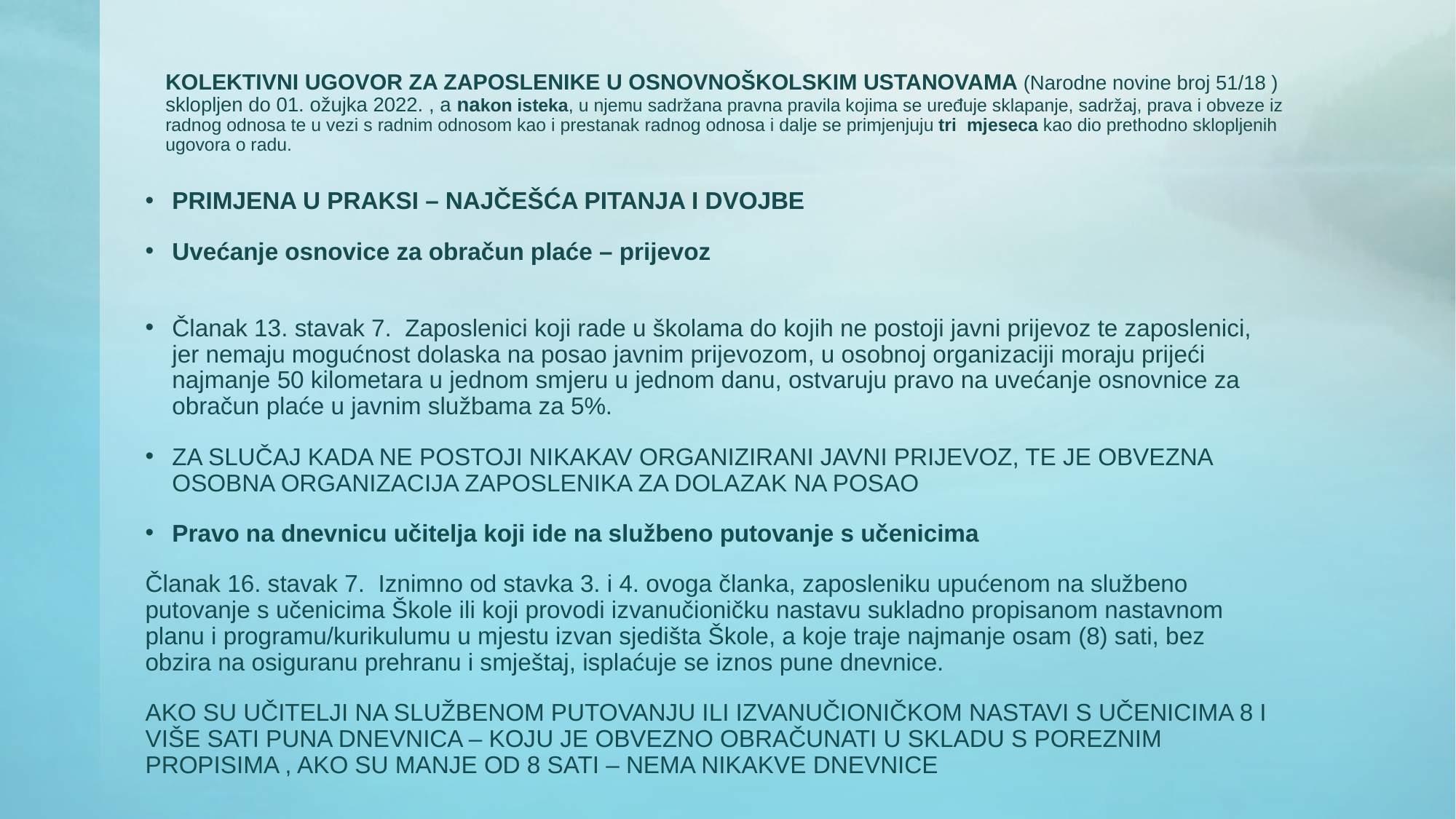

# KOLEKTIVNI UGOVOR ZA ZAPOSLENIKE U OSNOVNOŠKOLSKIM USTANOVAMA (Narodne novine broj 51/18 ) sklopljen do 01. ožujka 2022. , a nakon isteka, u njemu sadržana pravna pravila kojima se uređuje sklapanje, sadržaj, prava i obveze iz radnog odnosa te u vezi s radnim odnosom kao i prestanak radnog odnosa i dalje se primjenjuju tri  mjeseca kao dio prethodno sklopljenih ugovora o radu.
PRIMJENA U PRAKSI – NAJČEŠĆA PITANJA I DVOJBE
Uvećanje osnovice za obračun plaće – prijevoz
Članak 13. stavak 7.  Zaposlenici koji rade u školama do kojih ne postoji javni prijevoz te zaposlenici, jer nemaju mogućnost dolaska na posao javnim prijevozom, u osobnoj organizaciji moraju prijeći najmanje 50 kilometara u jednom smjeru u jednom danu, ostvaruju pravo na uvećanje osnovnice za obračun plaće u javnim službama za 5%.
ZA SLUČAJ KADA NE POSTOJI NIKAKAV ORGANIZIRANI JAVNI PRIJEVOZ, TE JE OBVEZNA OSOBNA ORGANIZACIJA ZAPOSLENIKA ZA DOLAZAK NA POSAO
Pravo na dnevnicu učitelja koji ide na službeno putovanje s učenicima
Članak 16. stavak 7.  Iznimno od stavka 3. i 4. ovoga članka, zaposleniku upućenom na službeno putovanje s učenicima Škole ili koji provodi izvanučioničku nastavu sukladno propisanom nastavnom planu i programu/kurikulumu u mjestu izvan sjedišta Škole, a koje traje najmanje osam (8) sati, bez obzira na osiguranu prehranu i smještaj, isplaćuje se iznos pune dnevnice.
AKO SU UČITELJI NA SLUŽBENOM PUTOVANJU ILI IZVANUČIONIČKOM NASTAVI S UČENICIMA 8 I VIŠE SATI PUNA DNEVNICA – KOJU JE OBVEZNO OBRAČUNATI U SKLADU S POREZNIM PROPISIMA , AKO SU MANJE OD 8 SATI – NEMA NIKAKVE DNEVNICE